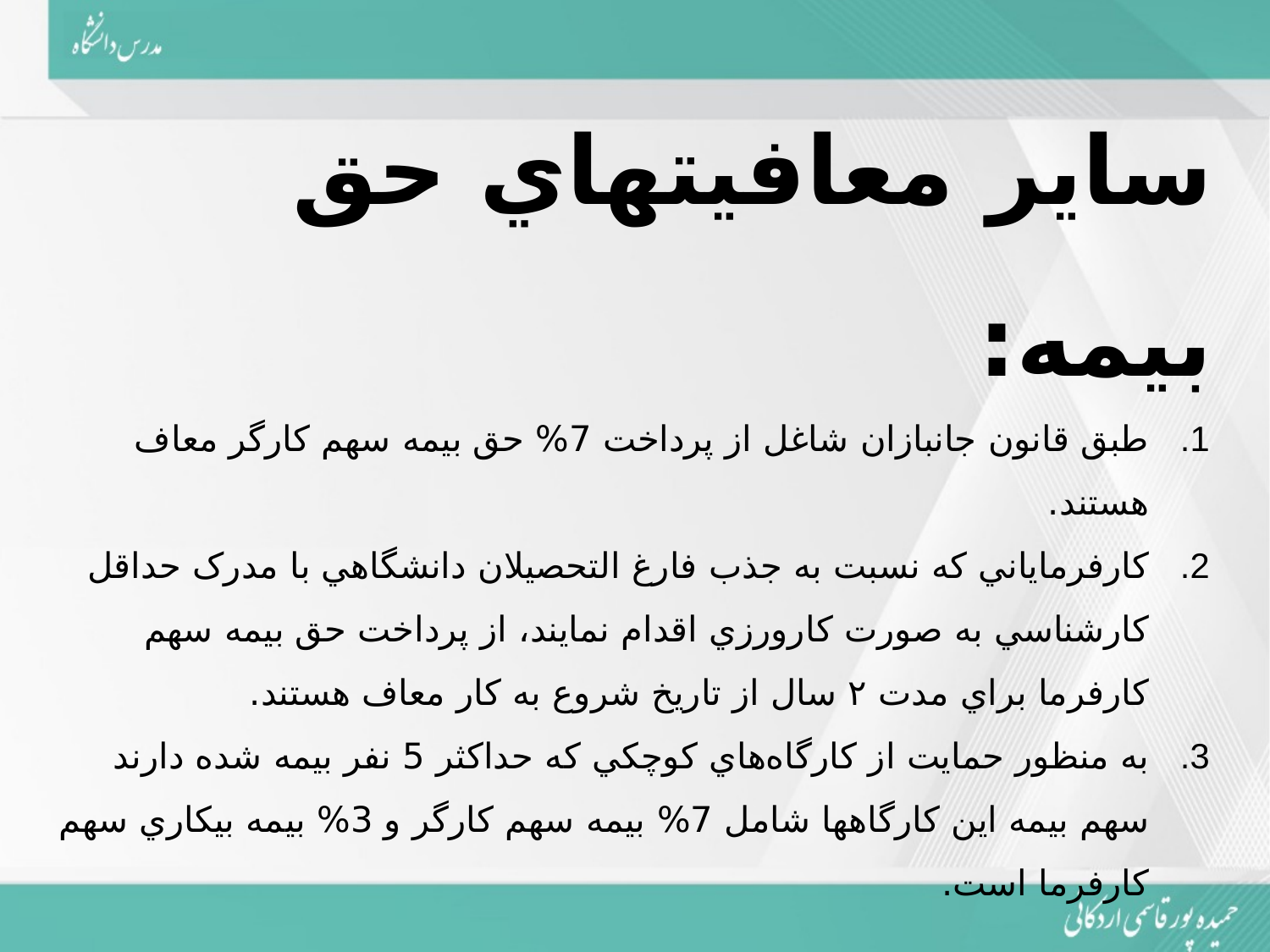

ساير معافيت­هاي حق بيمه:
طبق قانون جانبازان شاغل از پرداخت 7% حق بيمه سهم کارگر معاف هستند.
کارفرماياني که نسبت به جذب فارغ ‌التحصيلان دانشگاهي با مدرک حداقل کارشناسي به صورت کارورزي اقدام نمايند، از پرداخت حق بيمه سهم کارفرما براي مدت ۲ سال از تاريخ شروع به کار معاف هستند.
به منظور حمايت از کارگاه‌هاي کوچکي که حداکثر 5 نفر بيمه شده دارند سهم بيمه اين کارگاهها شامل 7% بيمه سهم کارگر و 3% بيمه بيکاري سهم كارفرما است.